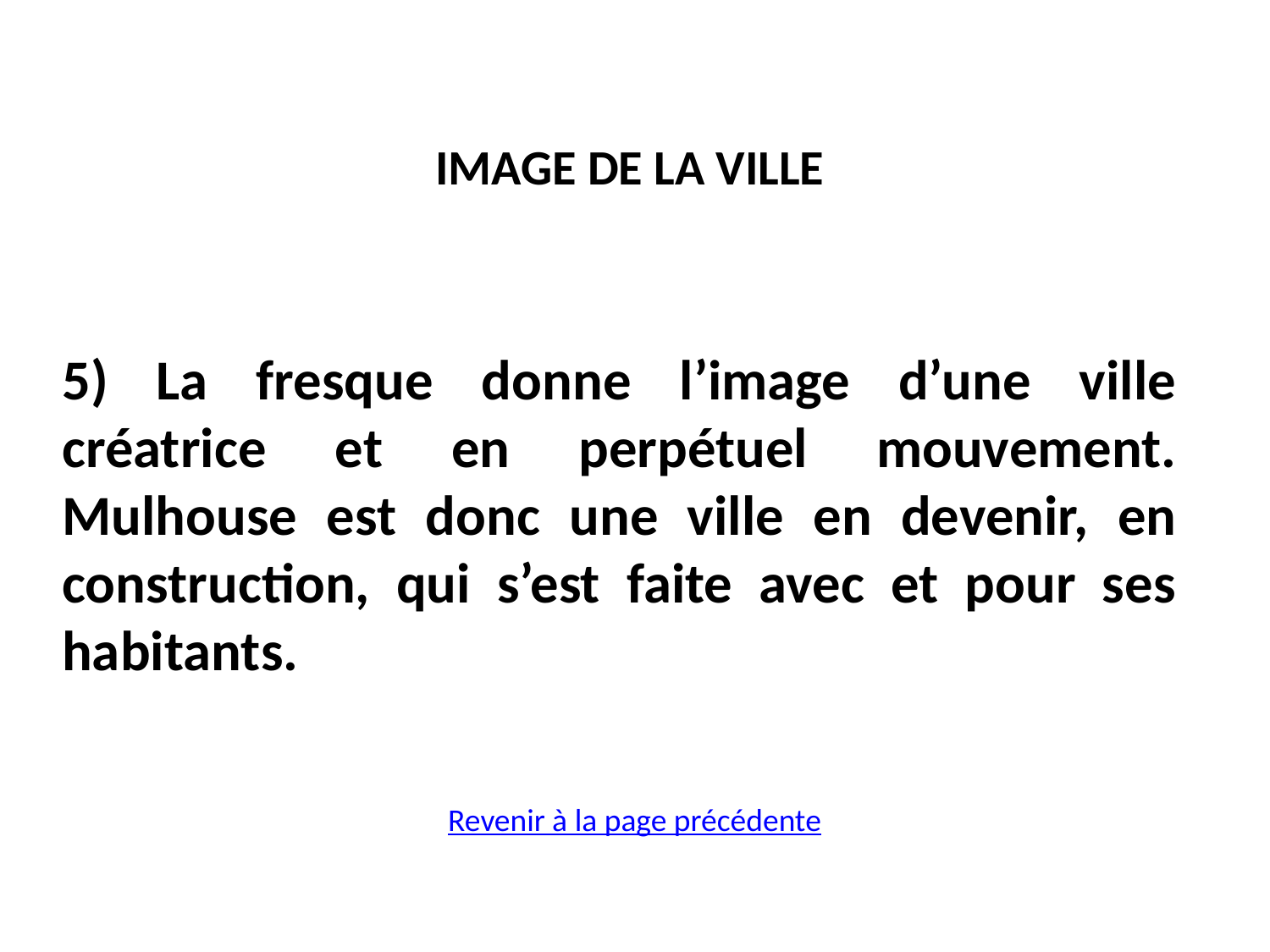

IMAGE DE LA VILLE
5) La fresque donne l’image d’une ville créatrice et en perpétuel mouvement. Mulhouse est donc une ville en devenir, en construction, qui s’est faite avec et pour ses habitants.
Revenir à la page précédente